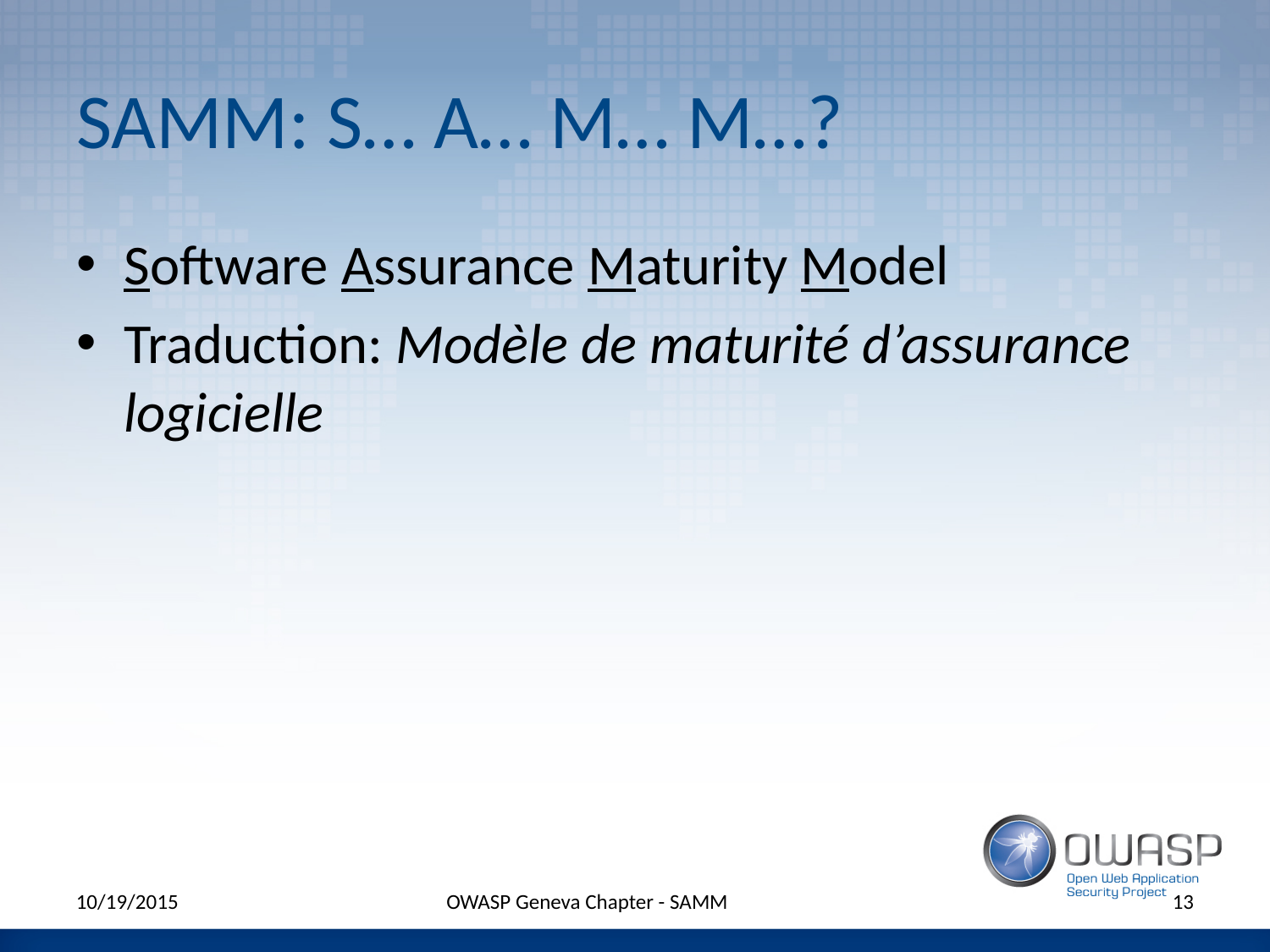

# SAMM: S… A… M… M…?
Software Assurance Maturity Model
Traduction: Modèle de maturité d’assurance logicielle
10/19/2015
OWASP Geneva Chapter - SAMM
13